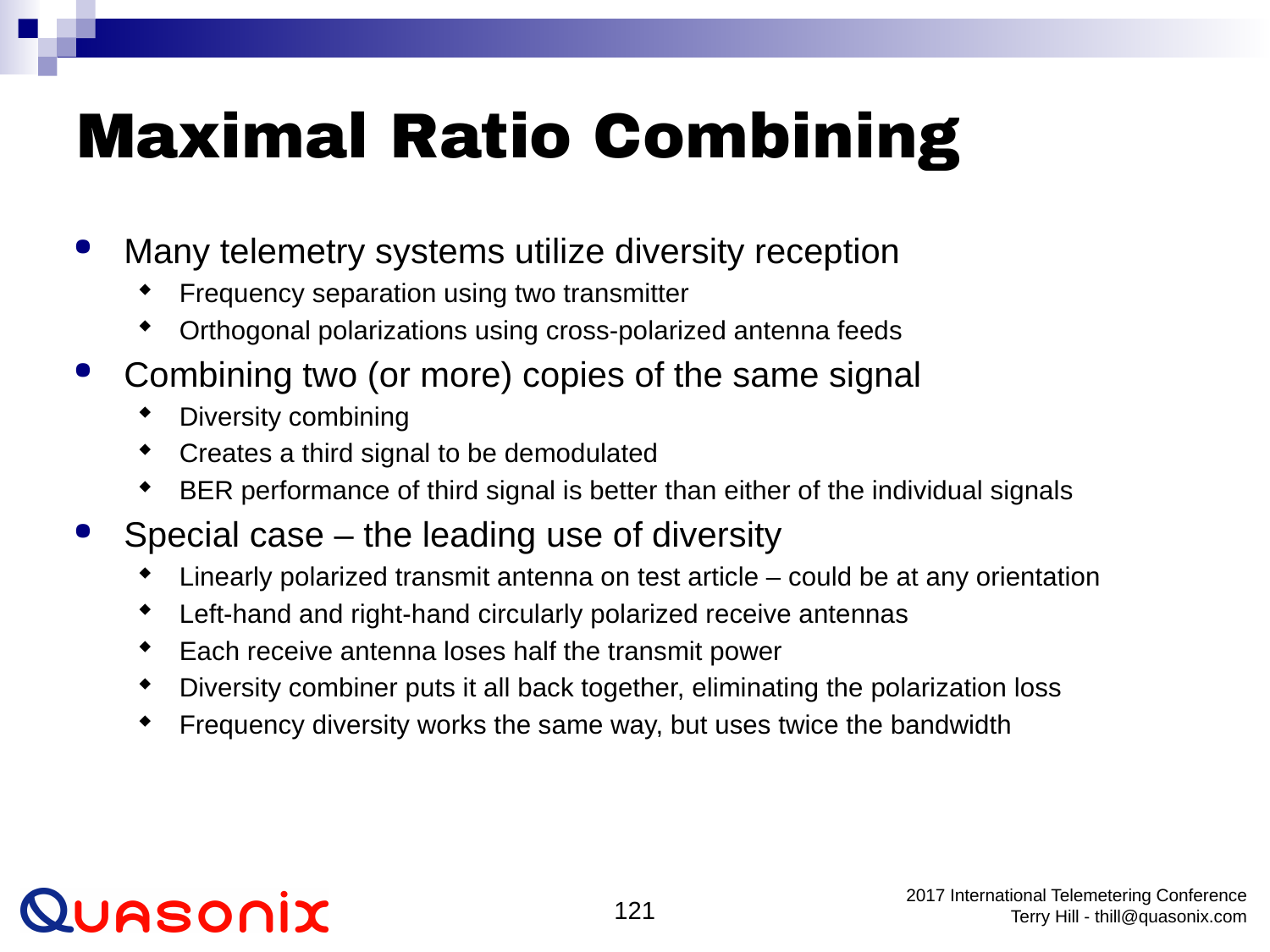

# Maximal Ratio Combining
Many telemetry systems utilize diversity reception
Frequency separation using two transmitter
Orthogonal polarizations using cross-polarized antenna feeds
Combining two (or more) copies of the same signal
Diversity combining
Creates a third signal to be demodulated
BER performance of third signal is better than either of the individual signals
Special case – the leading use of diversity
Linearly polarized transmit antenna on test article – could be at any orientation
Left-hand and right-hand circularly polarized receive antennas
Each receive antenna loses half the transmit power
Diversity combiner puts it all back together, eliminating the polarization loss
Frequency diversity works the same way, but uses twice the bandwidth